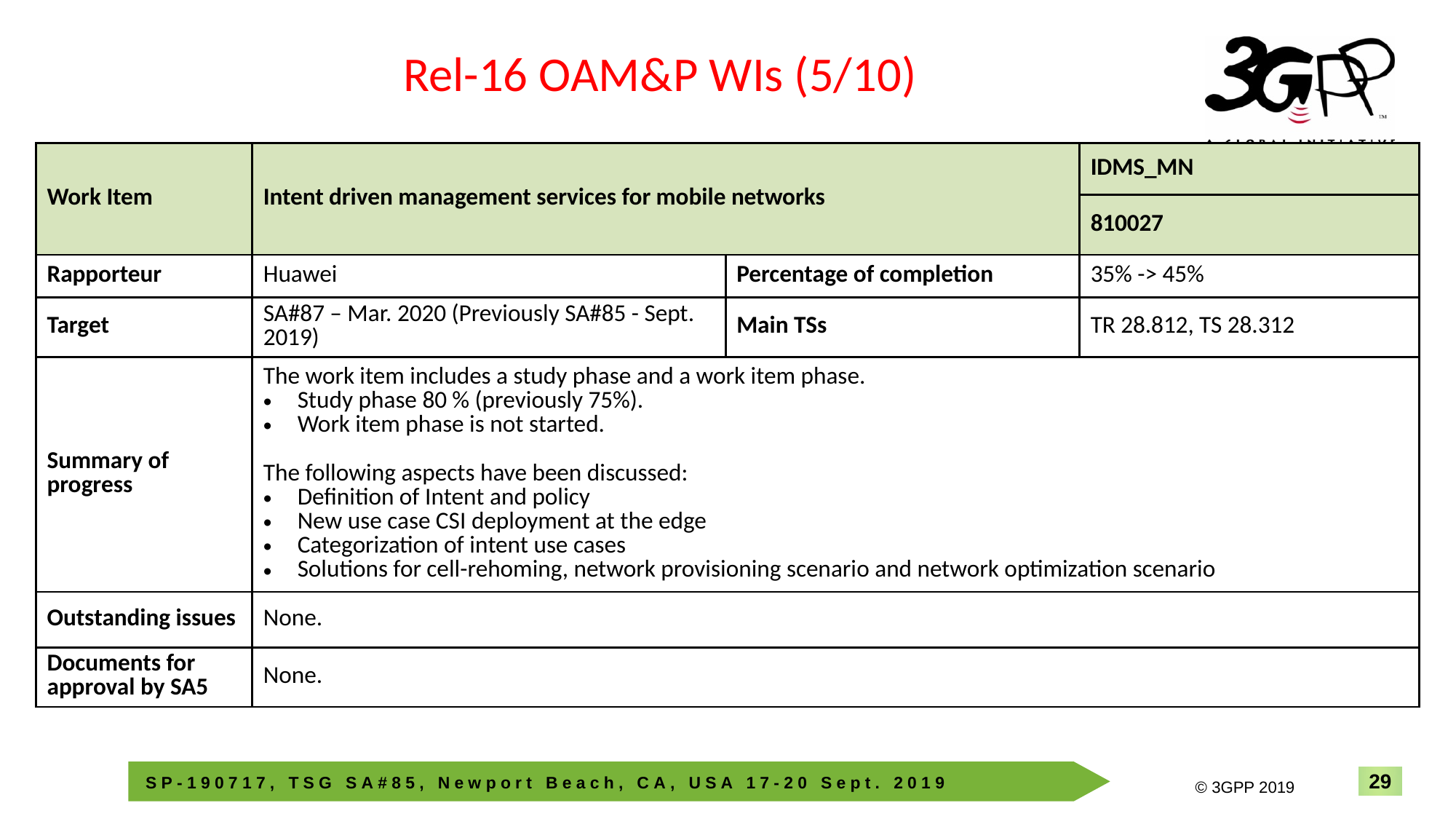

Rel-16 OAM&P WIs (5/10)
| Work Item | Intent driven management services for mobile networks |  | IDMS\_MN |
| --- | --- | --- | --- |
|  |  |  | 810027 |
| Rapporteur | Huawei | Percentage of completion | 35% -> 45% |
| Target | SA#87 – Mar. 2020 (Previously SA#85 - Sept. 2019) | Main TSs | TR 28.812, TS 28.312 |
| Summary of progress | The work item includes a study phase and a work item phase. Study phase 80 % (previously 75%). Work item phase is not started. The following aspects have been discussed: Definition of Intent and policy New use case CSI deployment at the edge Categorization of intent use cases Solutions for cell-rehoming, network provisioning scenario and network optimization scenario |  |  |
| Outstanding issues | None. |  |  |
| Documents for approval by SA5 | None. |  |  |